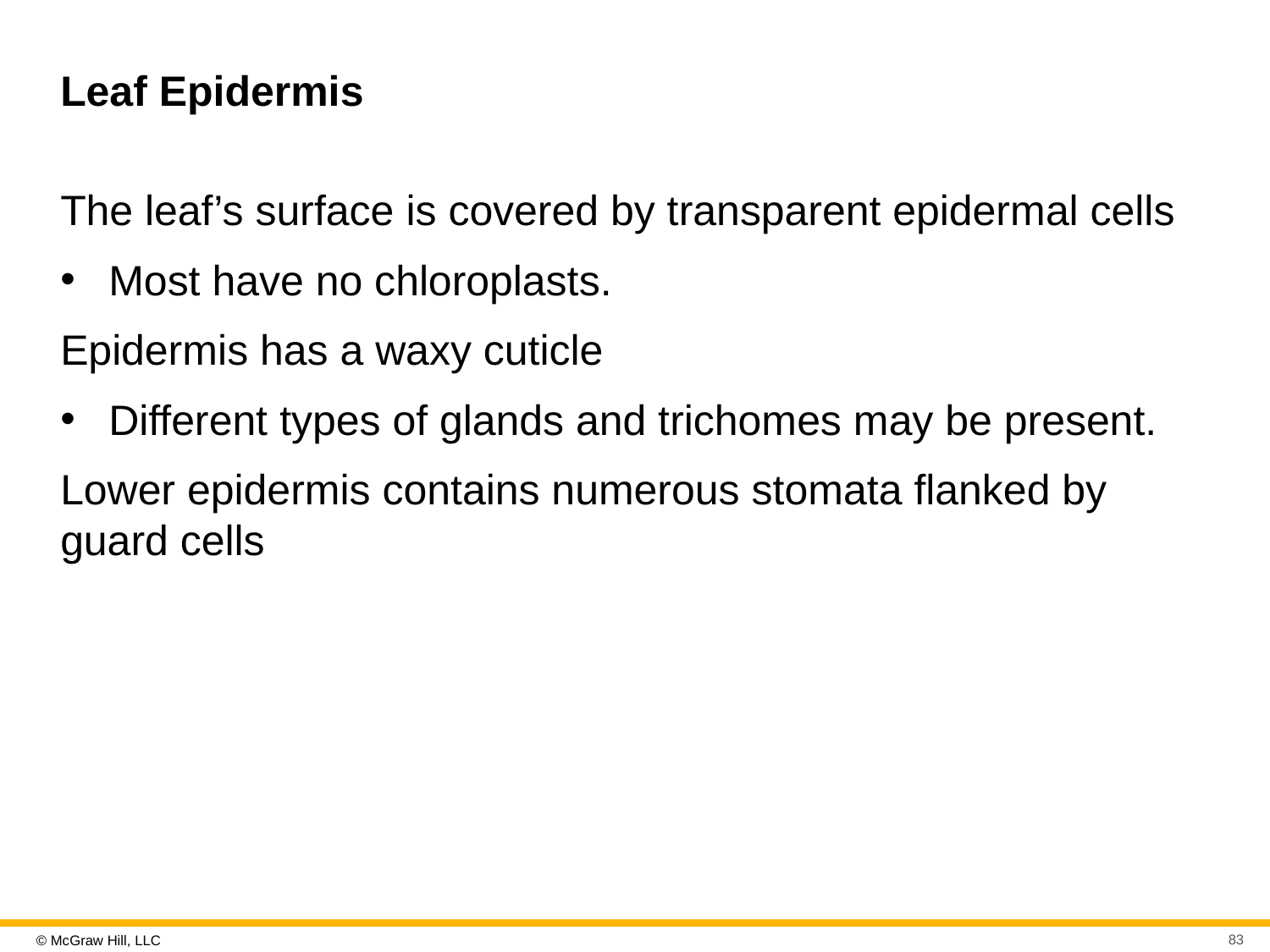

# Leaf Epidermis
The leaf’s surface is covered by transparent epidermal cells
Most have no chloroplasts.
Epidermis has a waxy cuticle
Different types of glands and trichomes may be present.
Lower epidermis contains numerous stomata flanked by guard cells
83